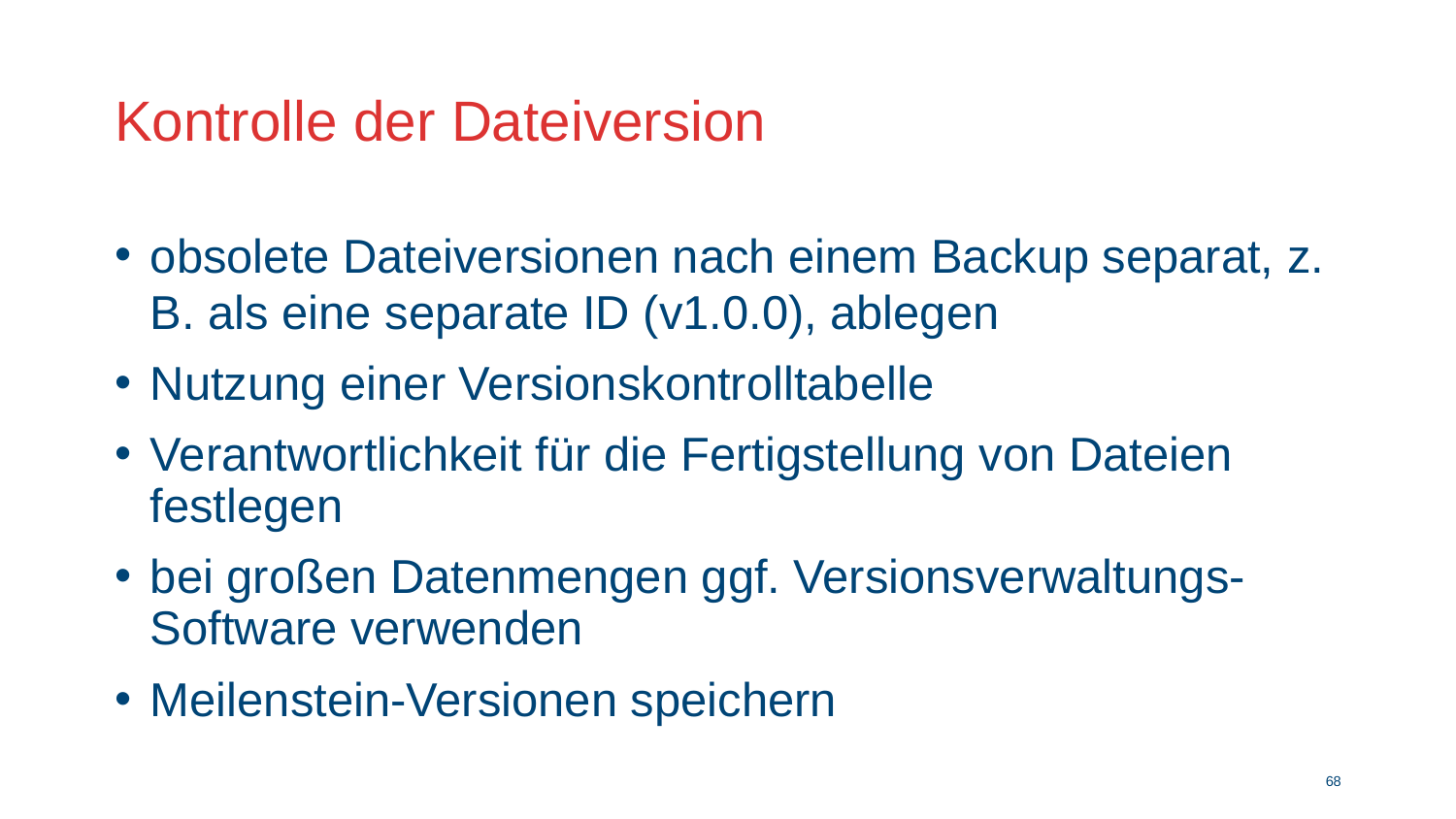

# Kontrolle der Dateiversion
obsolete Dateiversionen nach einem Backup separat, z. B. als eine separate ID (v1.0.0), ablegen
Nutzung einer Versionskontrolltabelle
Verantwortlichkeit für die Fertigstellung von Dateien festlegen
bei großen Datenmengen ggf. Versionsverwaltungs-Software verwenden
Meilenstein-Versionen speichern
68